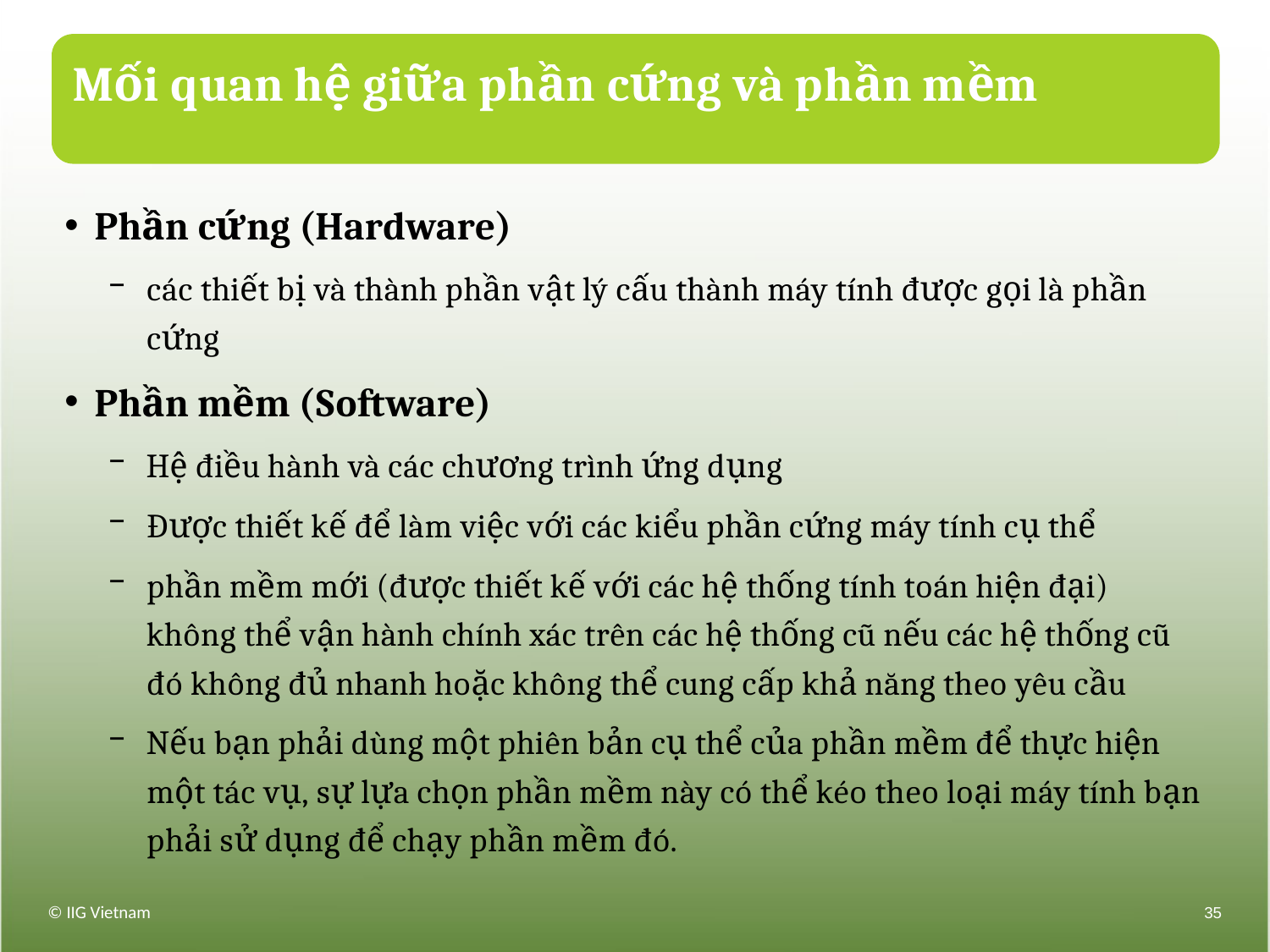

# Mối quan hệ giữa phần cứng và phần mềm
Phần cứng (Hardware)
các thiết bị và thành phần vật lý cấu thành máy tính được gọi là phần cứng
Phần mềm (Software)
Hệ điều hành và các chương trình ứng dụng
Được thiết kế để làm việc với các kiểu phần cứng máy tính cụ thể
phần mềm mới (được thiết kế với các hệ thống tính toán hiện đại) không thể vận hành chính xác trên các hệ thống cũ nếu các hệ thống cũ đó không đủ nhanh hoặc không thể cung cấp khả năng theo yêu cầu
Nếu bạn phải dùng một phiên bản cụ thể của phần mềm để thực hiện một tác vụ, sự lựa chọn phần mềm này có thể kéo theo loại máy tính bạn phải sử dụng để chạy phần mềm đó.
© IIG Vietnam
35